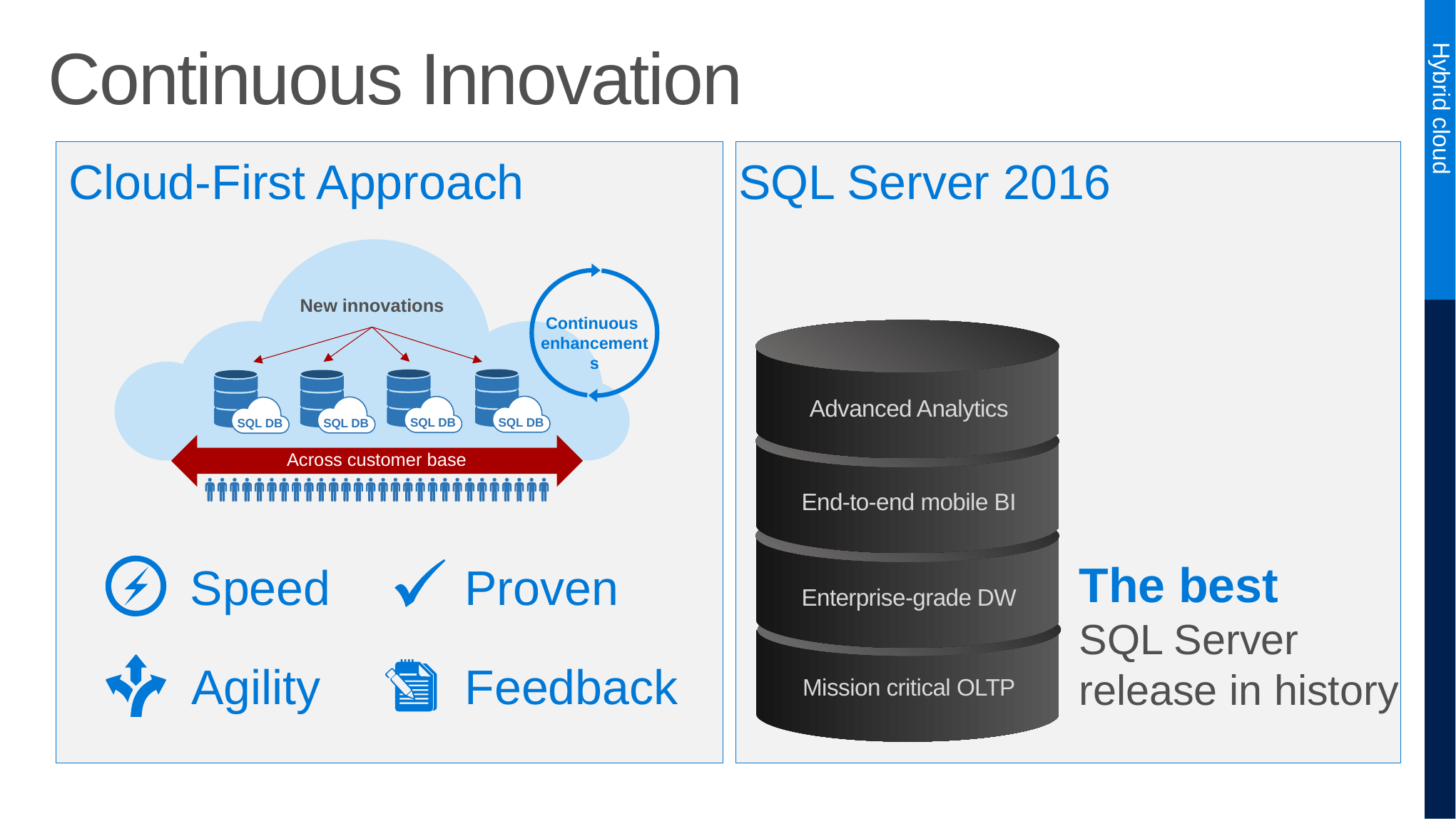

Hybrid cloud

# Continuous Innovation

Cloud-First Approach
SQL Server 2016

New innovations
Continuous
enhancements

Advanced Analytics
End-to-end mobile BI
Enterprise-grade DW
Mission critical OLTP

SQL DB

SQL DB

SQL DB

SQL DB

Across customer base

The best
SQL Server
release in history
Speed

Proven

Agility

Feedback